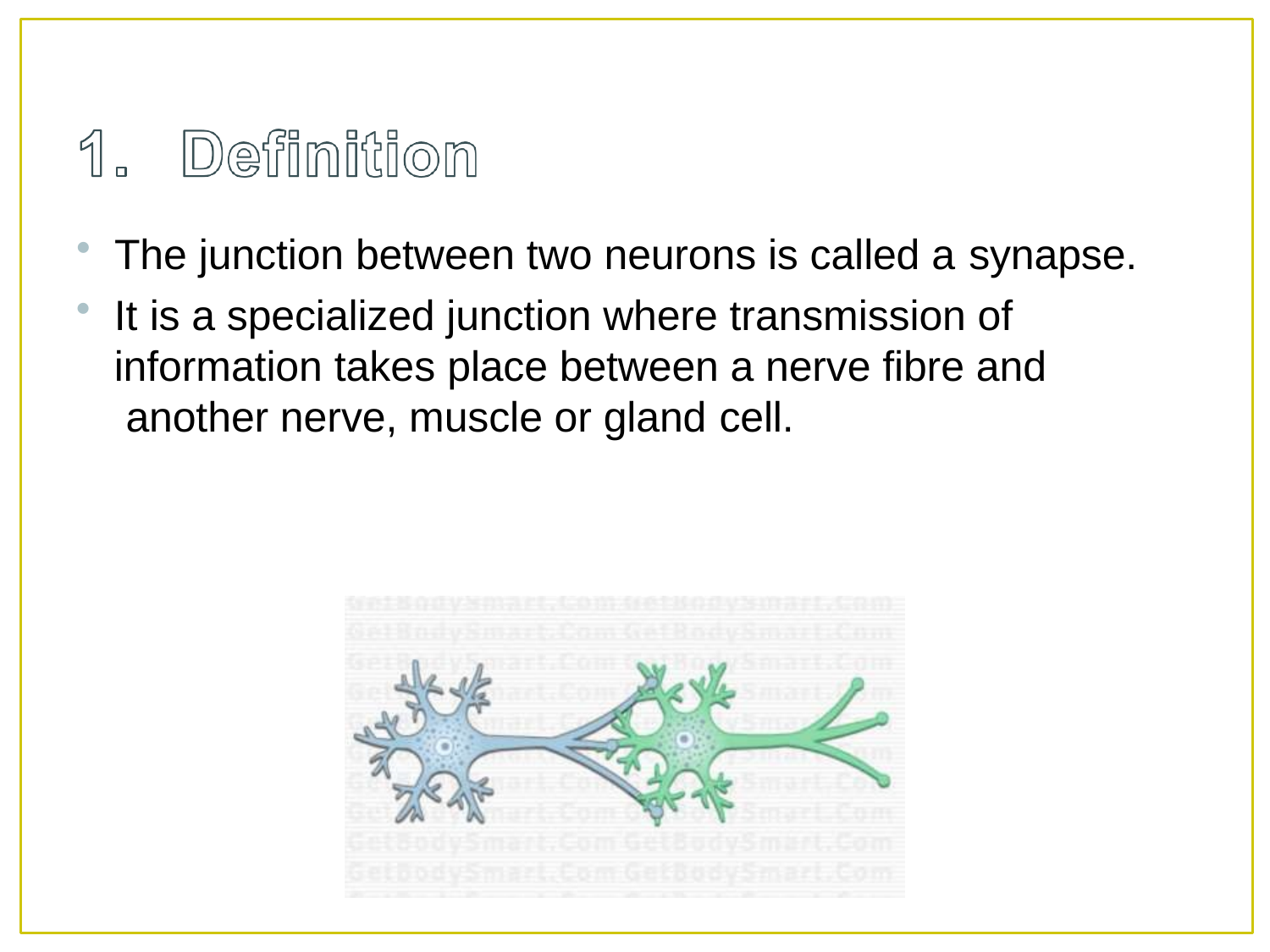

The junction between two neurons is called a synapse.
It is a specialized junction where transmission of  information takes place between a nerve fibre and  another nerve, muscle or gland cell.